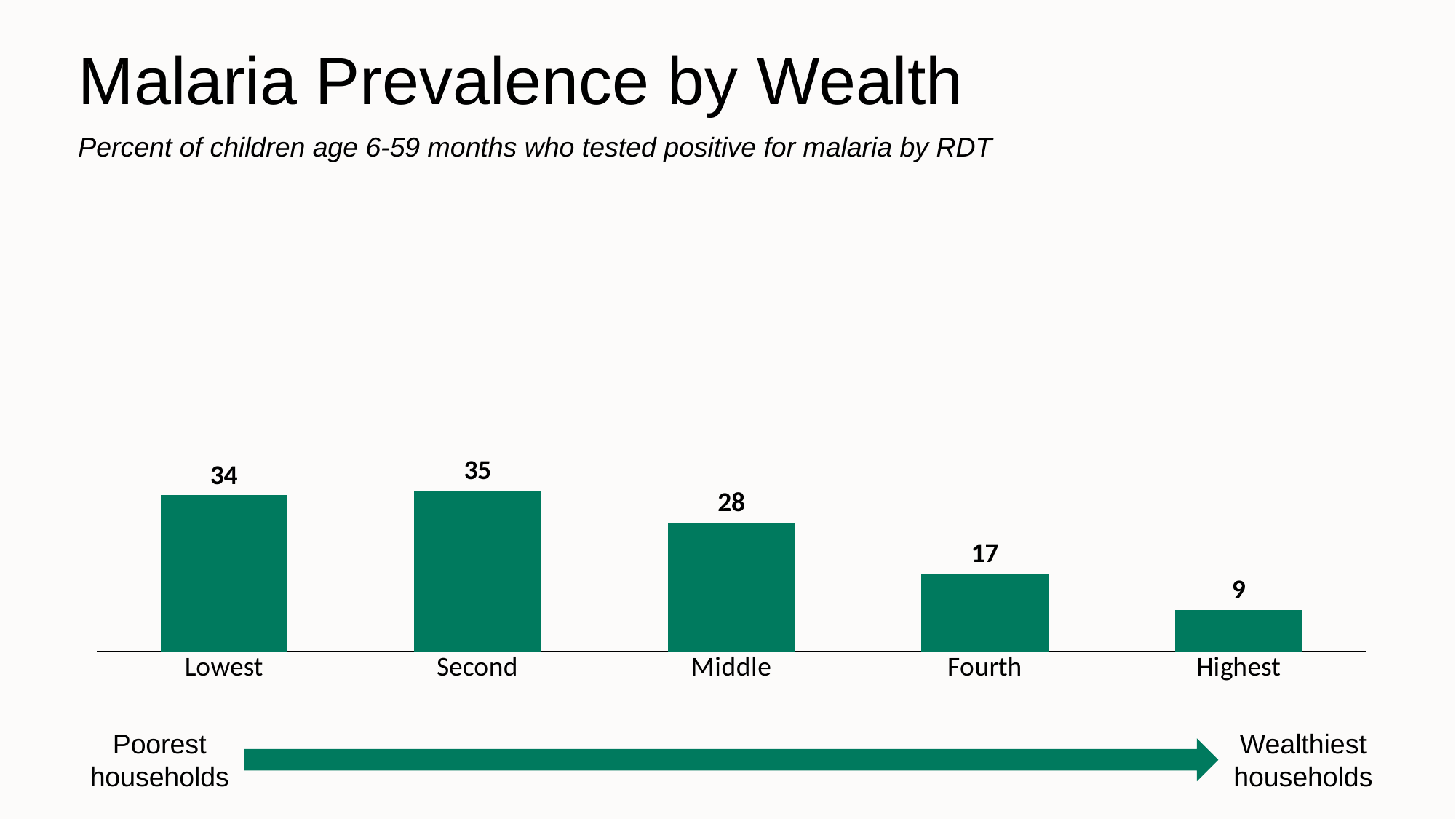

# Malaria Prevalence by Wealth
Percent of children age 6-59 months who tested positive for malaria by RDT

### Chart

| Category | Series 1 |
|---|---|
| Lowest | 34.0 |
| Second | 35.0 |
| Middle | 28.0 |
| Fourth | 17.0 |
| Highest | 9.0 |
Poorest households
Wealthiest households